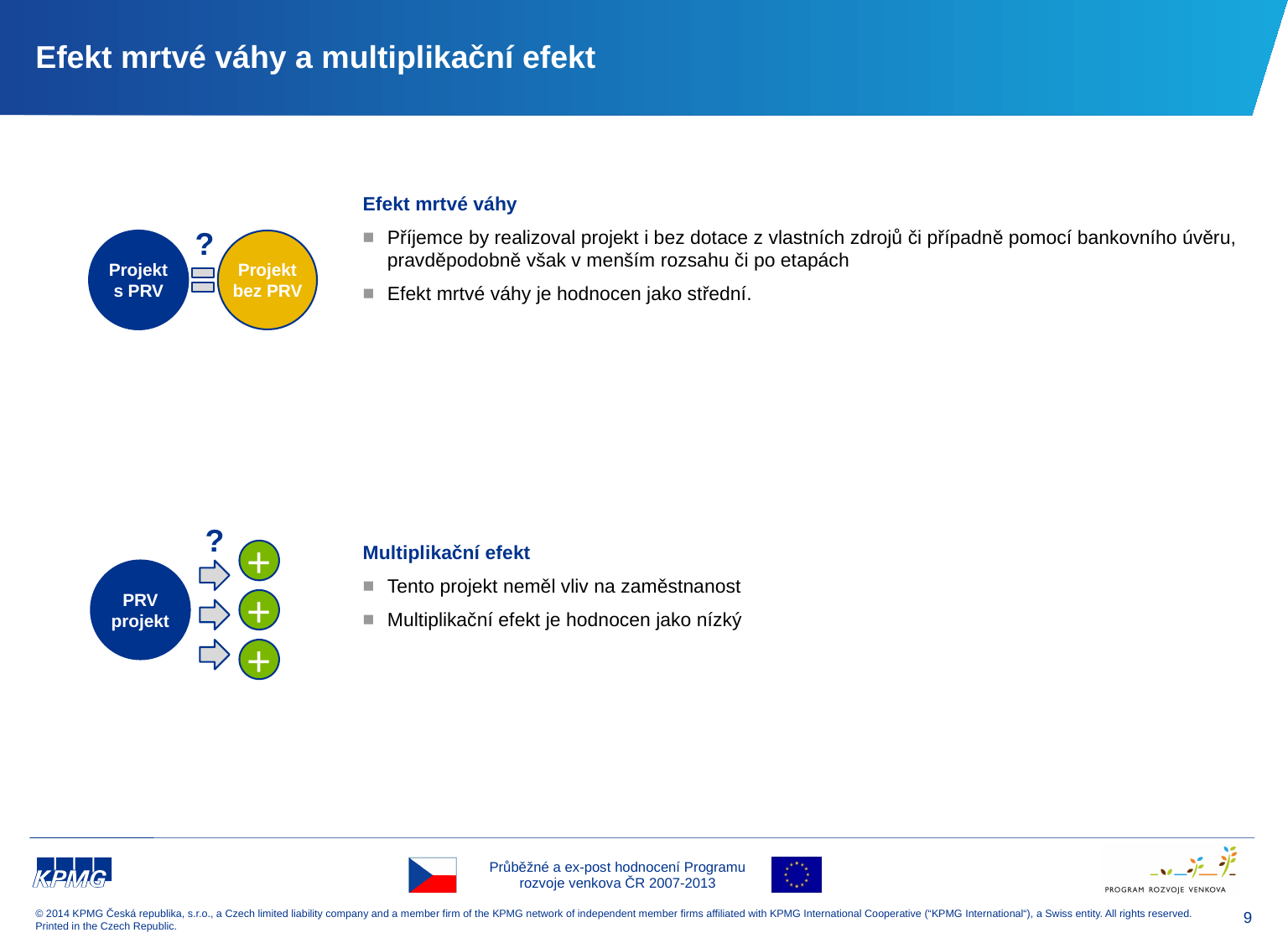

# Efekt mrtvé váhy a multiplikační efekt
Efekt mrtvé váhy
Příjemce by realizoval projekt i bez dotace z vlastních zdrojů či případně pomocí bankovního úvěru, pravděpodobně však v menším rozsahu či po etapách
Efekt mrtvé váhy je hodnocen jako střední.
?
Projekt s PRV
Projekt bez PRV

?
+
Multiplikační efekt
Tento projekt neměl vliv na zaměstnanost
Multiplikační efekt je hodnocen jako nízký
PRV projekt

+

+